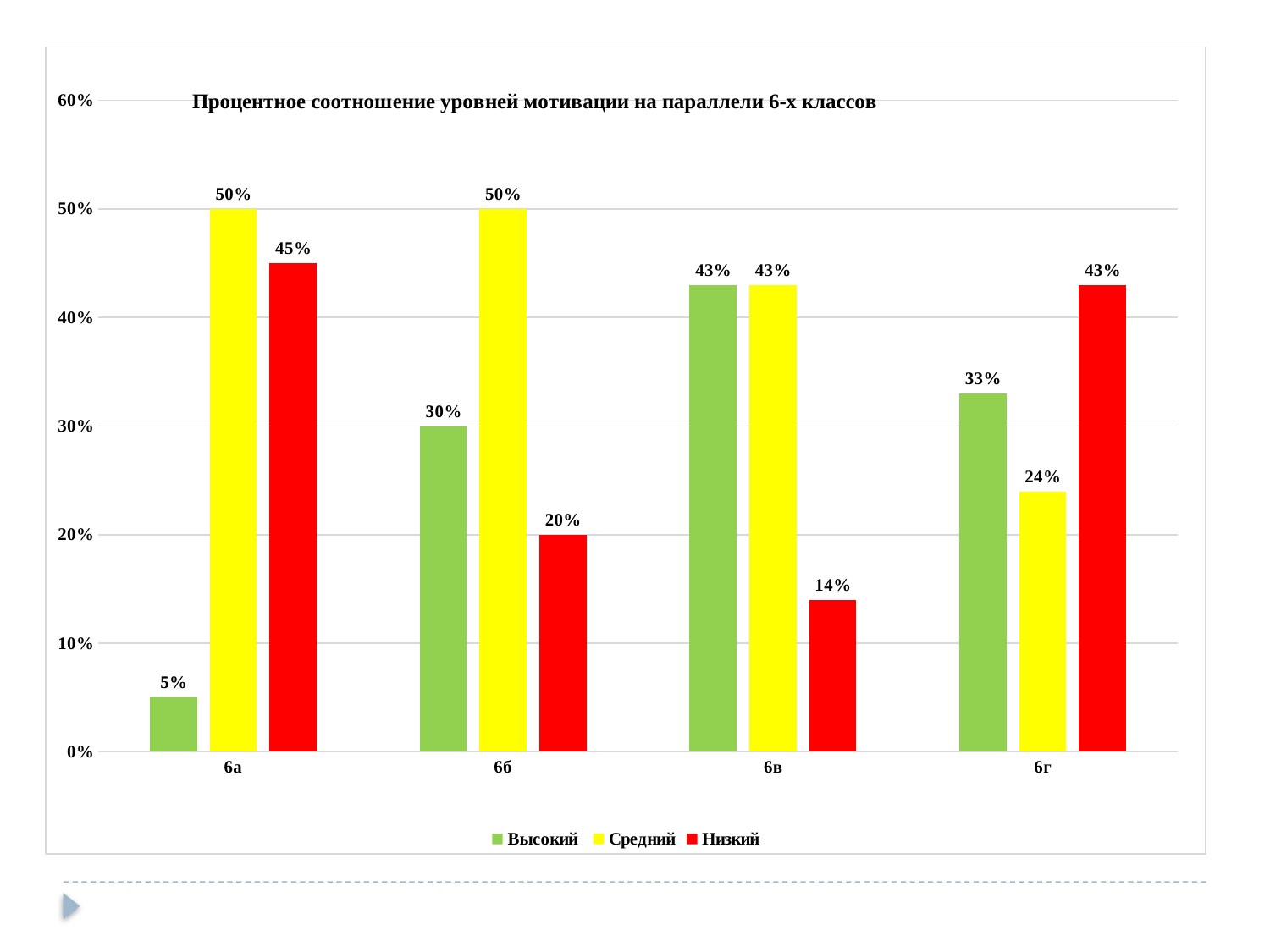

#

### Chart: Процентное соотношение уровней мотивации на параллели 6-х классов

| Category | Высокий  | Средний | Низкий |
|---|---|---|---|
| 6а | 0.05 | 0.5 | 0.45 |
| 6б | 0.3 | 0.5 | 0.2 |
| 6в | 0.43 | 0.43 | 0.14 |
| 6г | 0.33 | 0.24 | 0.43 |